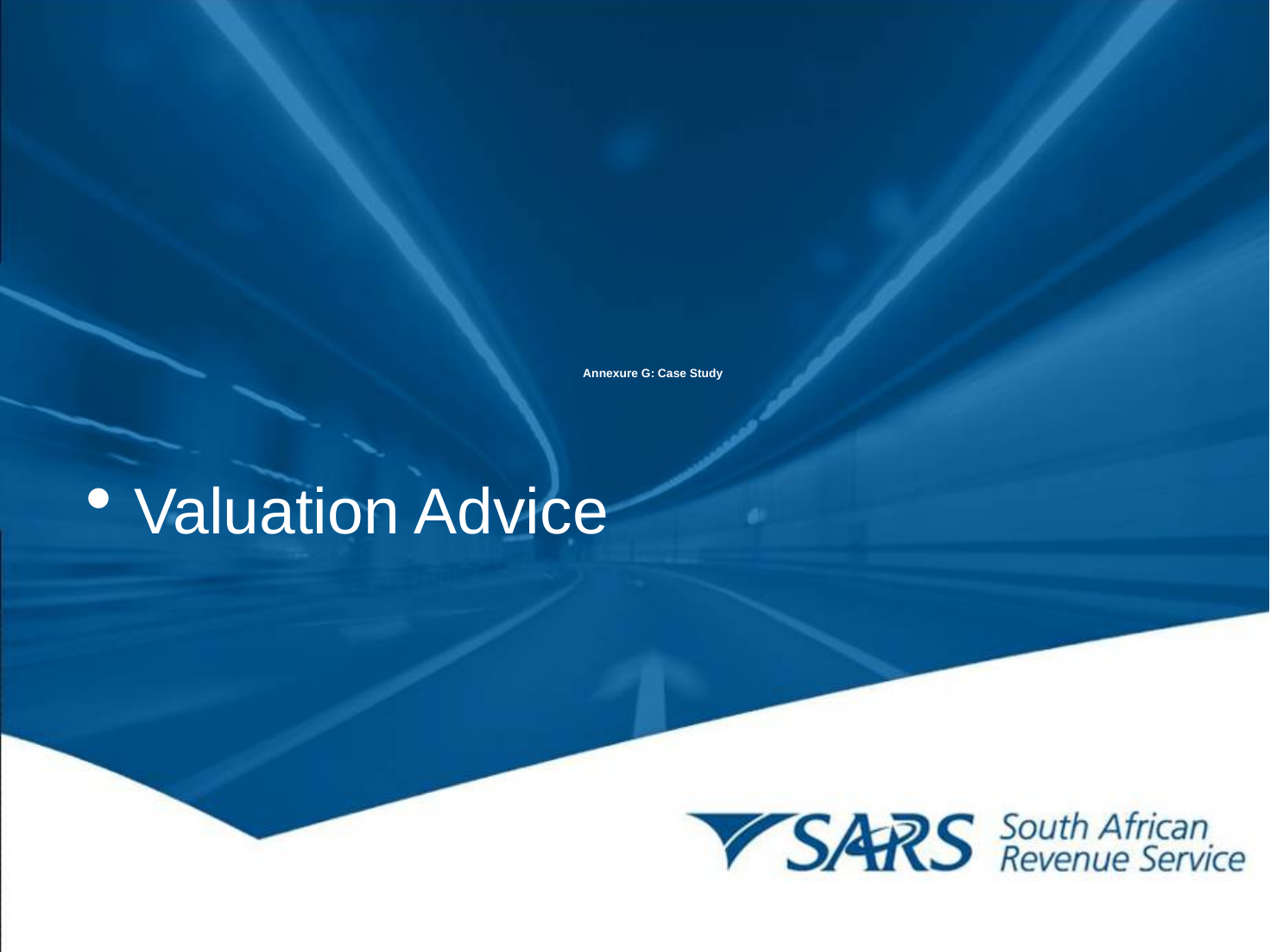

# Annexure G: Case Study
Valuation Advice